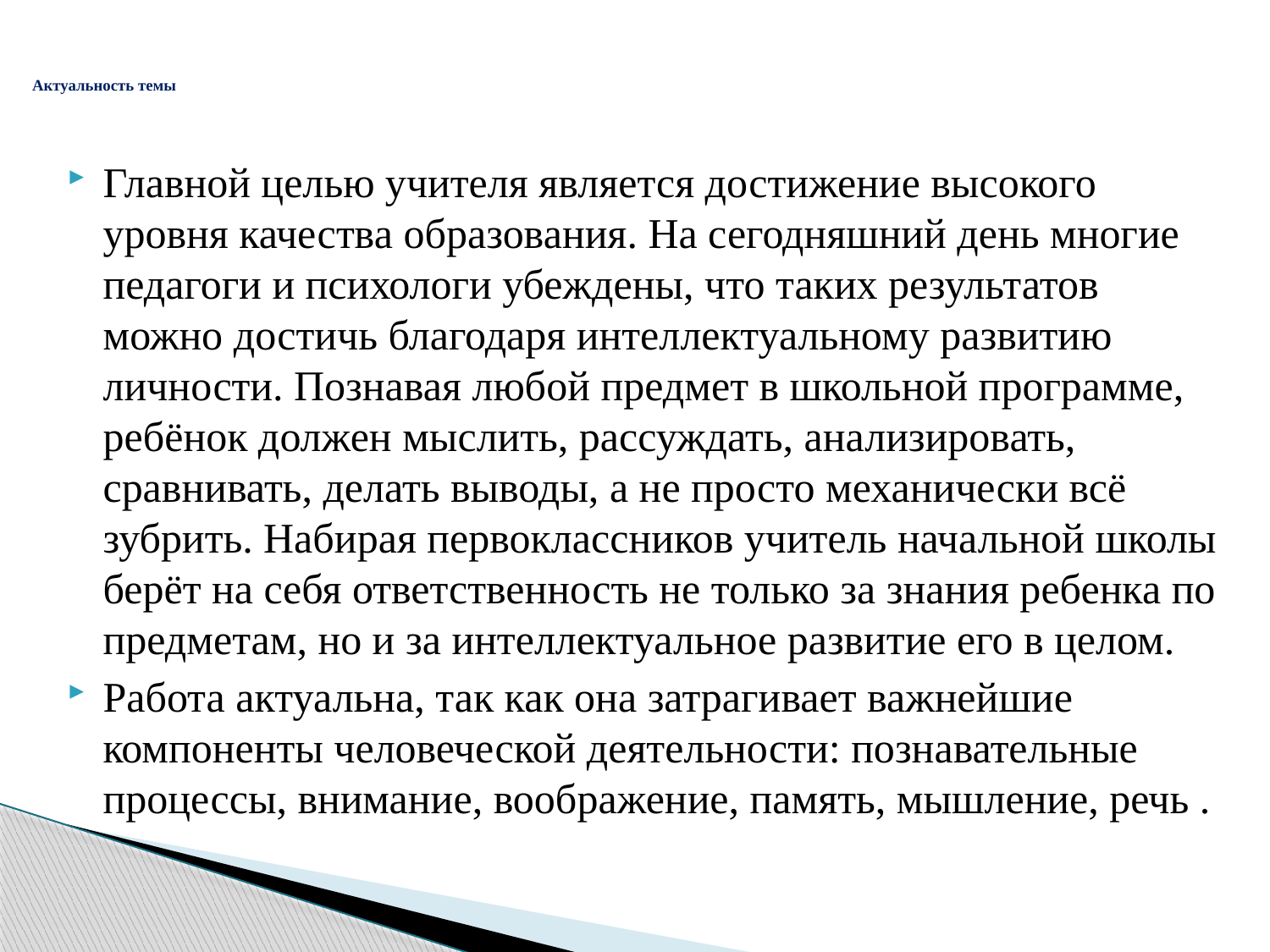

# Актуальность темы
Главной целью учителя является достижение высокого уровня качества образования. На сегодняшний день многие педагоги и психологи убеждены, что таких результатов можно достичь благодаря интеллектуальному развитию личности. Познавая любой предмет в школьной программе, ребёнок должен мыслить, рассуждать, анализировать, сравнивать, делать выводы, а не просто механически всё зубрить. Набирая первоклассников учитель начальной школы берёт на себя ответственность не только за знания ребенка по предметам, но и за интеллектуальное развитие его в целом.
Работа актуальна, так как она затрагивает важнейшие компоненты человеческой деятельности: познавательные процессы, внимание, воображение, память, мышление, речь .